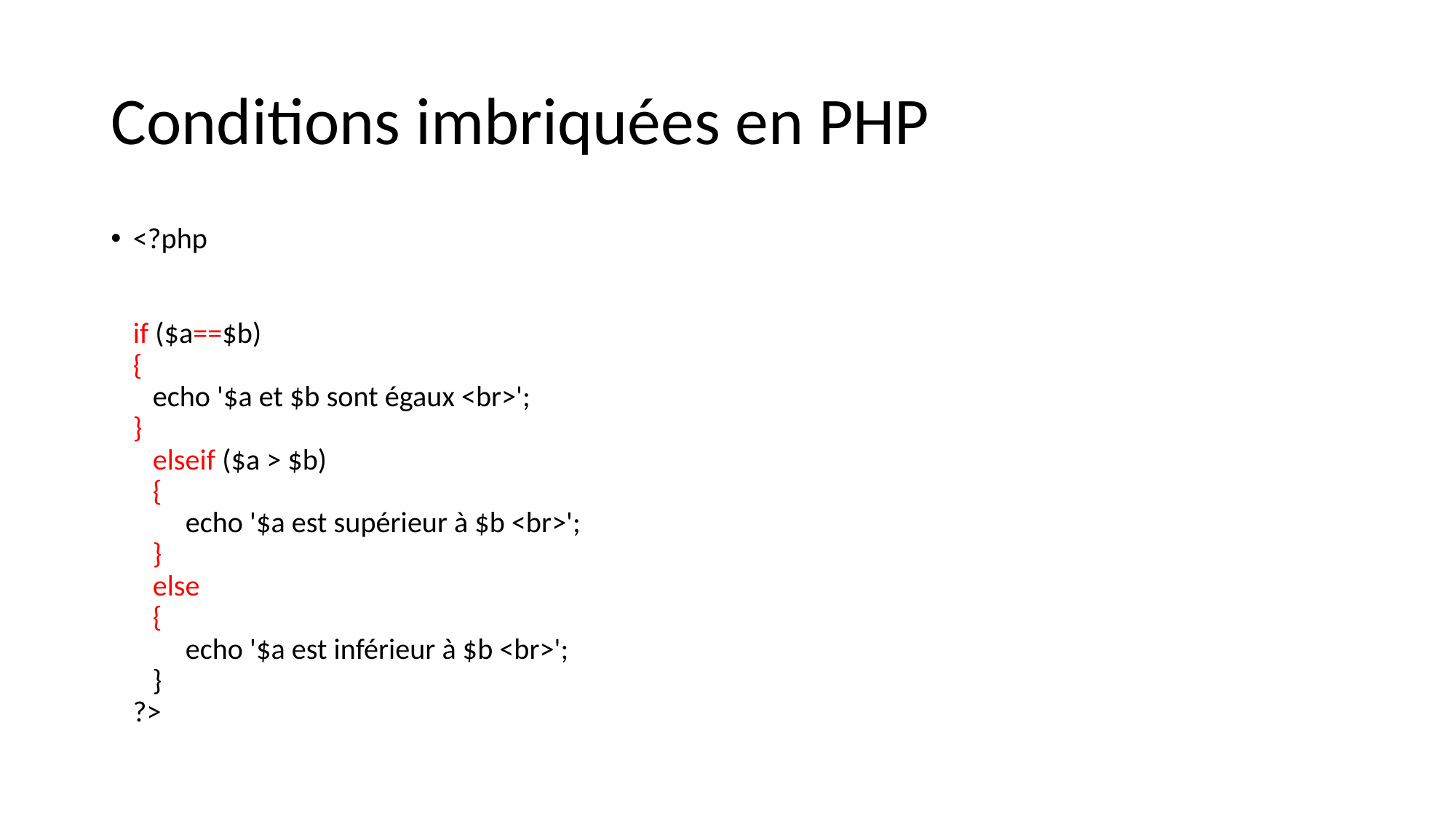

# Conditions imbriquées en PHP
<?php
if ($a==$b)
{
   echo '$a et $b sont égaux <br>';
}
   elseif ($a > $b)
   {
        echo '$a est supérieur à $b <br>';
   }
   else
   {
        echo '$a est inférieur à $b <br>';
   }
?>